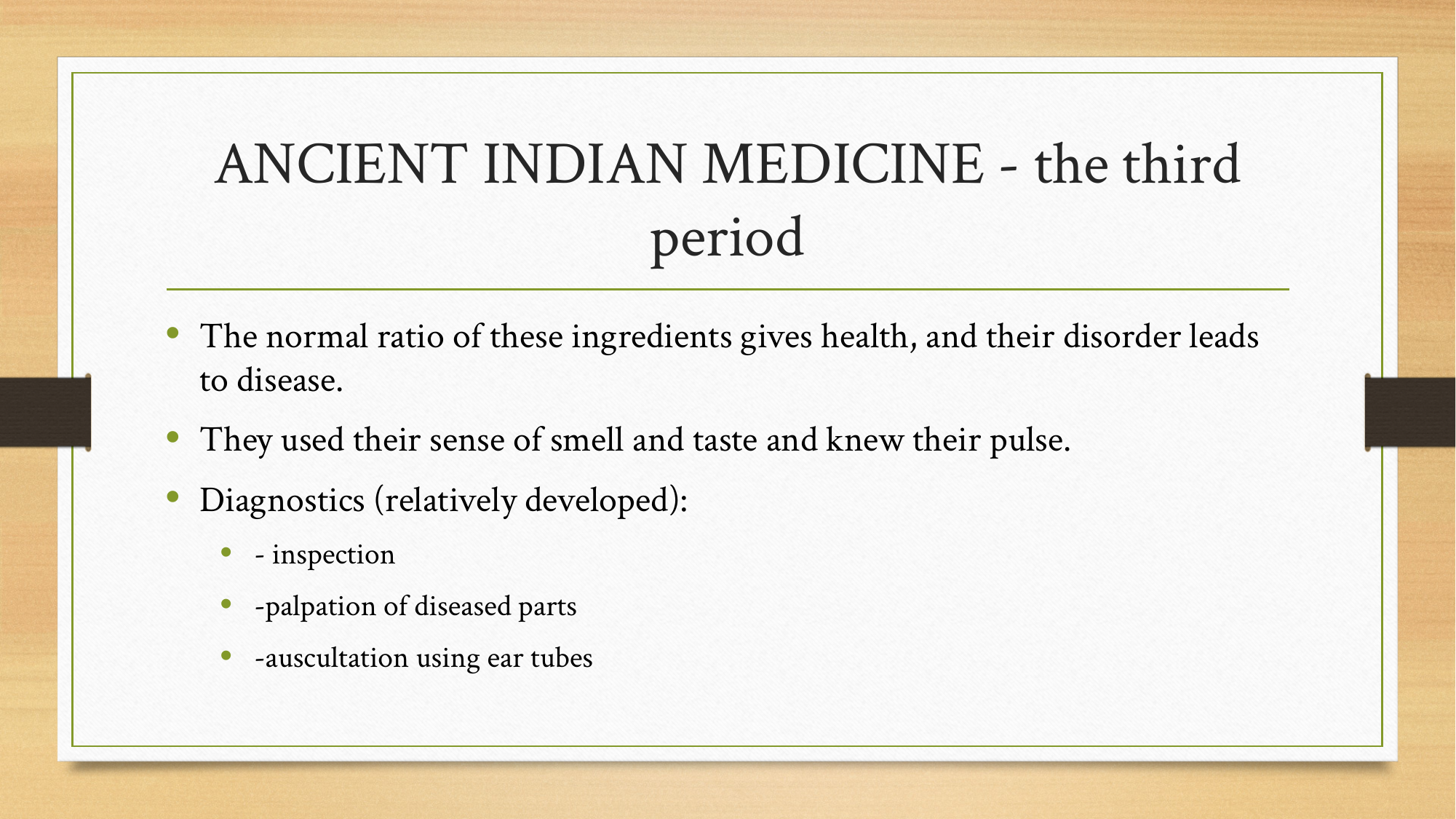

# ANCIENT INDIAN MEDICINE - the third period
The normal ratio of these ingredients gives health, and their disorder leads to disease.
They used their sense of smell and taste and knew their pulse.
Diagnostics (relatively developed):
- inspection
-palpation of diseased parts
-auscultation using ear tubes